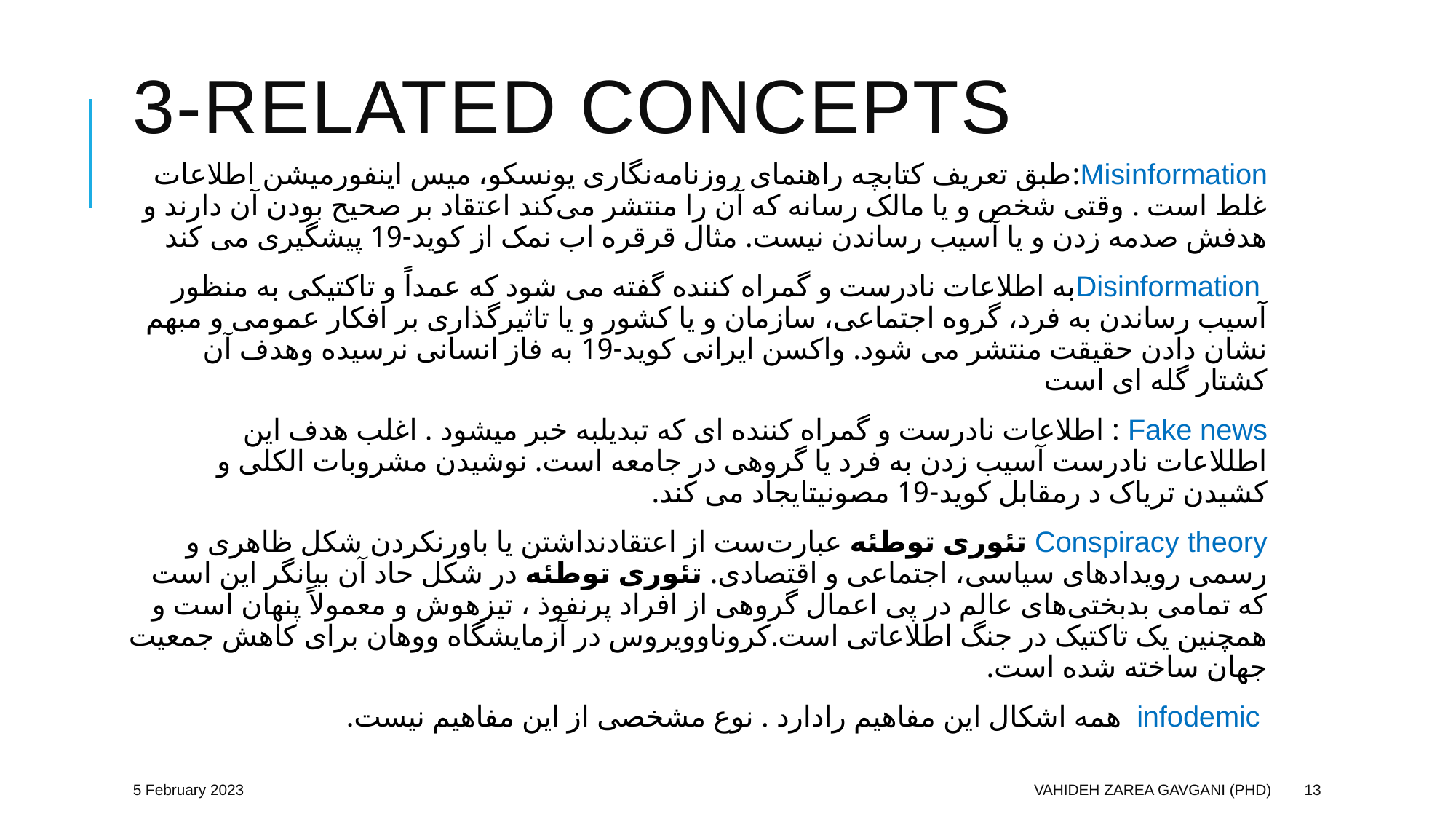

# 3-Related concepts
Misinformation:طبق تعریف کتابچه راهنمای روزنامه‌نگاری یونسکو، میس اینفورمیشن اطلاعات غلط است . وقتی شخص و یا مالک رسانه که آن را منتشر می‌کند اعتقاد بر صحیح بودن آن دارند و هدفش صدمه زدن و یا آسیب رساندن نیست. مثال قرقره اب نمک از کوید-19 پیشگیری می کند
 Disinformationبه اطلاعات نادرست و گمراه کننده گفته می شود که عمداً و تاکتیکی به منظور آسیب رساندن به فرد، گروه اجتماعی، سازمان و یا کشور و یا تاثیرگذاری بر افکار عمومی و مبهم نشان دادن حقیقت منتشر می شود. واکسن ایرانی کوید-19 به فاز انسانی نرسیده وهدف آن کشتار گله ای است
Fake news : اطلاعات نادرست و گمراه کننده ای که تبدیلبه خبر میشود . اغلب هدف این اطللاعات نادرست آسیب زدن به فرد یا گروهی در جامعه است. نوشیدن مشروبات الکلی و کشیدن تریاک د رمقابل کوید-19 مصونیتایجاد می کند.
Conspiracy theory تئوری توطئه عبارت‌ست از اعتقادنداشتن یا باورنکردن شکل ظاهری و رسمی رویدادهای سیاسی، اجتماعی و اقتصادی. تئوری توطئه در شکل حاد آن بیانگر این است که تمامی بدبختی‌های عالم در پی اعمال گروهی از افراد پرنفوذ ، تیزهوش و معمولاً پنهان است و همچنین یک تاکتیک در جنگ اطلاعاتی است.کروناوویروس در آزمایشگاه ووهان برای کاهش جمعیت جهان ساخته شده است.
 infodemic  همه اشکال این مفاهیم رادارد . نوع مشخصی از این مفاهیم نیست.
5 February 2023
Vahideh Zarea Gavgani (PhD)
13